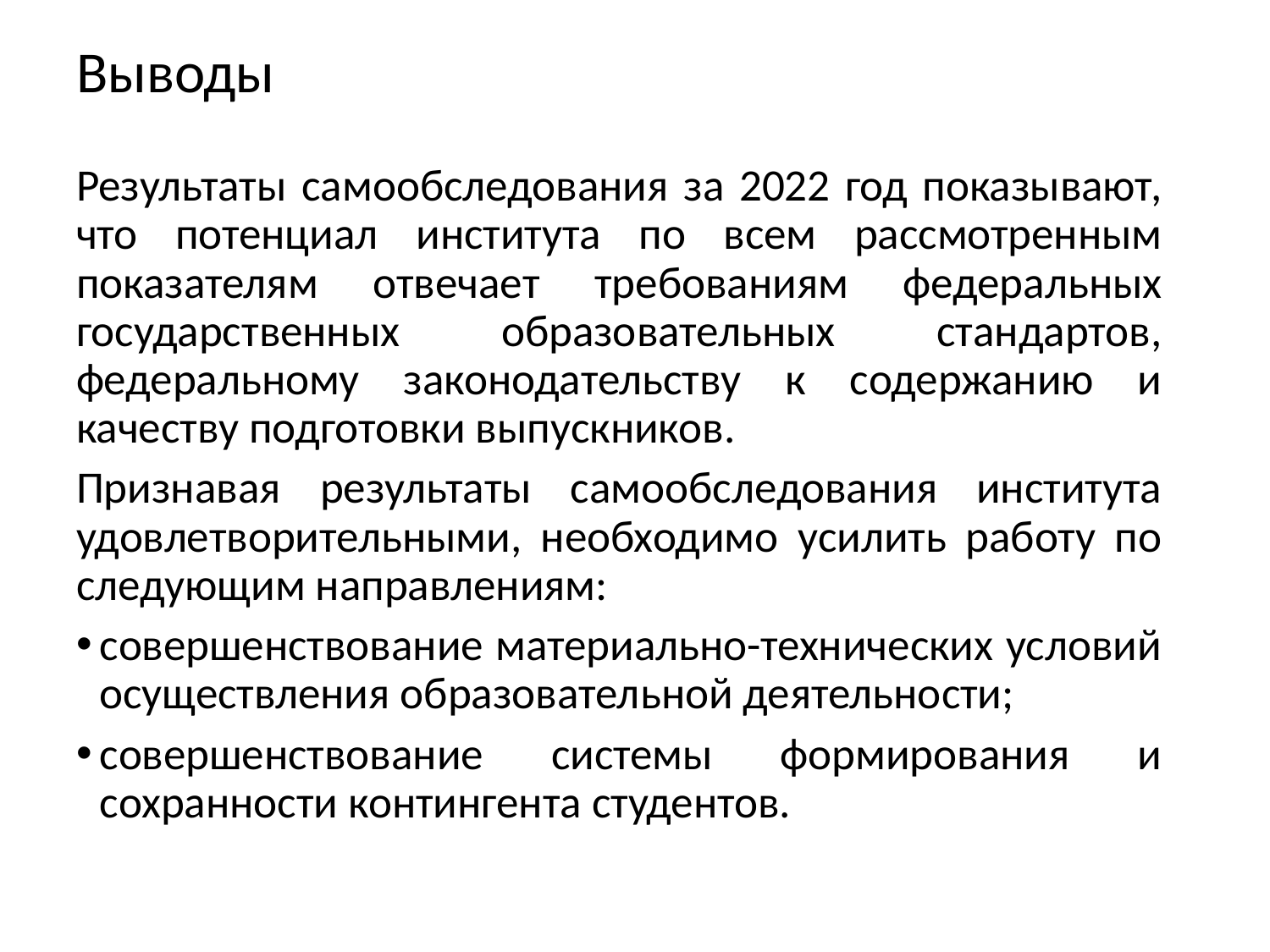

# Выводы
Результаты самообследования за 2022 год показывают, что потенциал института по всем рассмотренным показателям отвечает требованиям федеральных государственных образовательных стандартов, федеральному законодательству к содержанию и качеству подготовки выпускников.
Признавая результаты самообследования института удовлетворительными, необходимо усилить работу по следующим направлениям:
	совершенствование материально-технических условий осуществления образовательной деятельности;
	совершенствование системы формирования и сохранности контингента студентов.